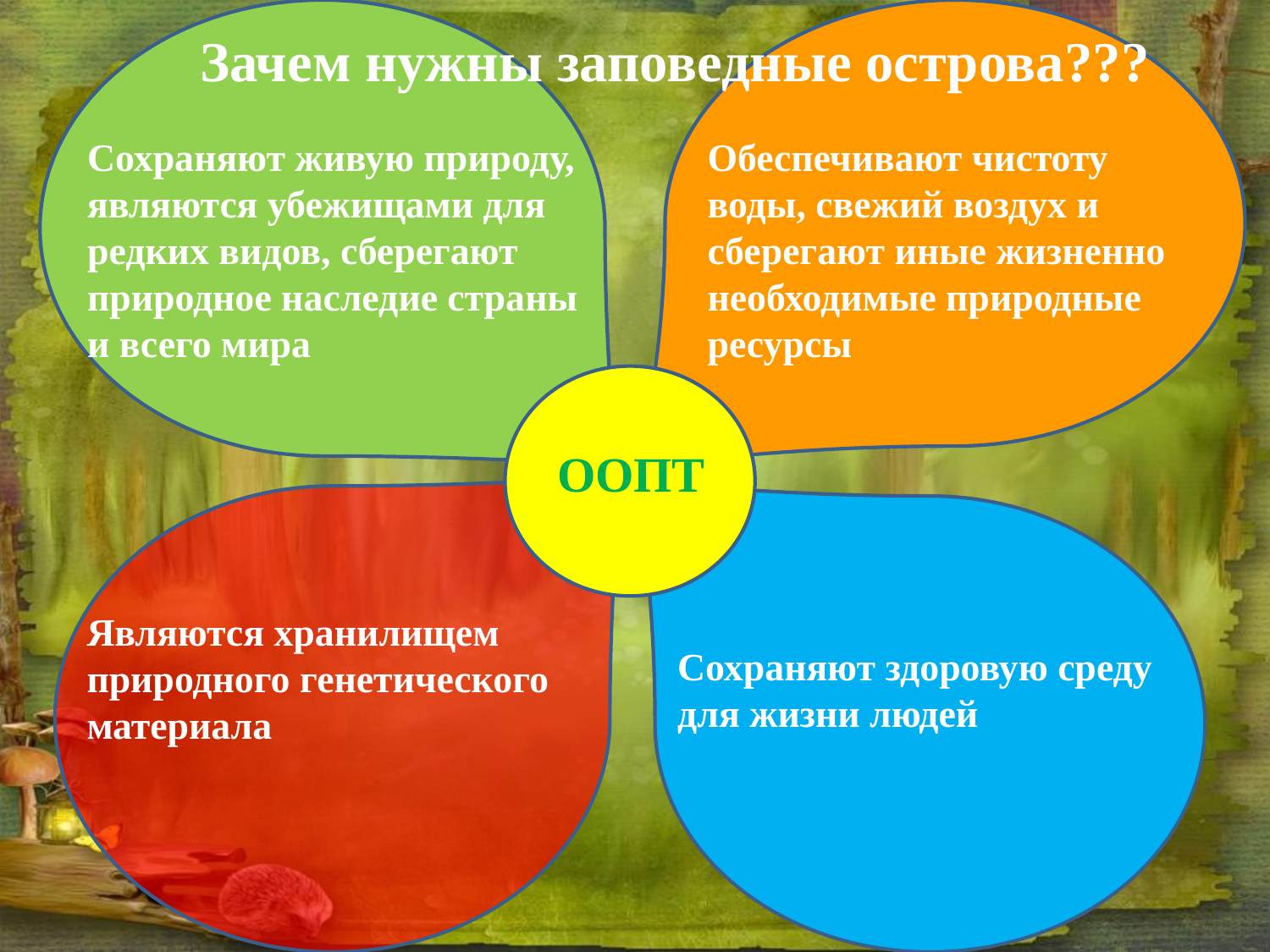

Зачем нужны заповедные острова???
Сохраняют живую природу, являются убежищами для редких видов, сберегают природное наследие страны и всего мира
Обеспечивают чистоту воды, свежий воздух и сберегают иные жизненно необходимые природные ресурсы

ООПТ

Являются хранилищем природного генетического материала
Сохраняют здоровую среду для жизни людей